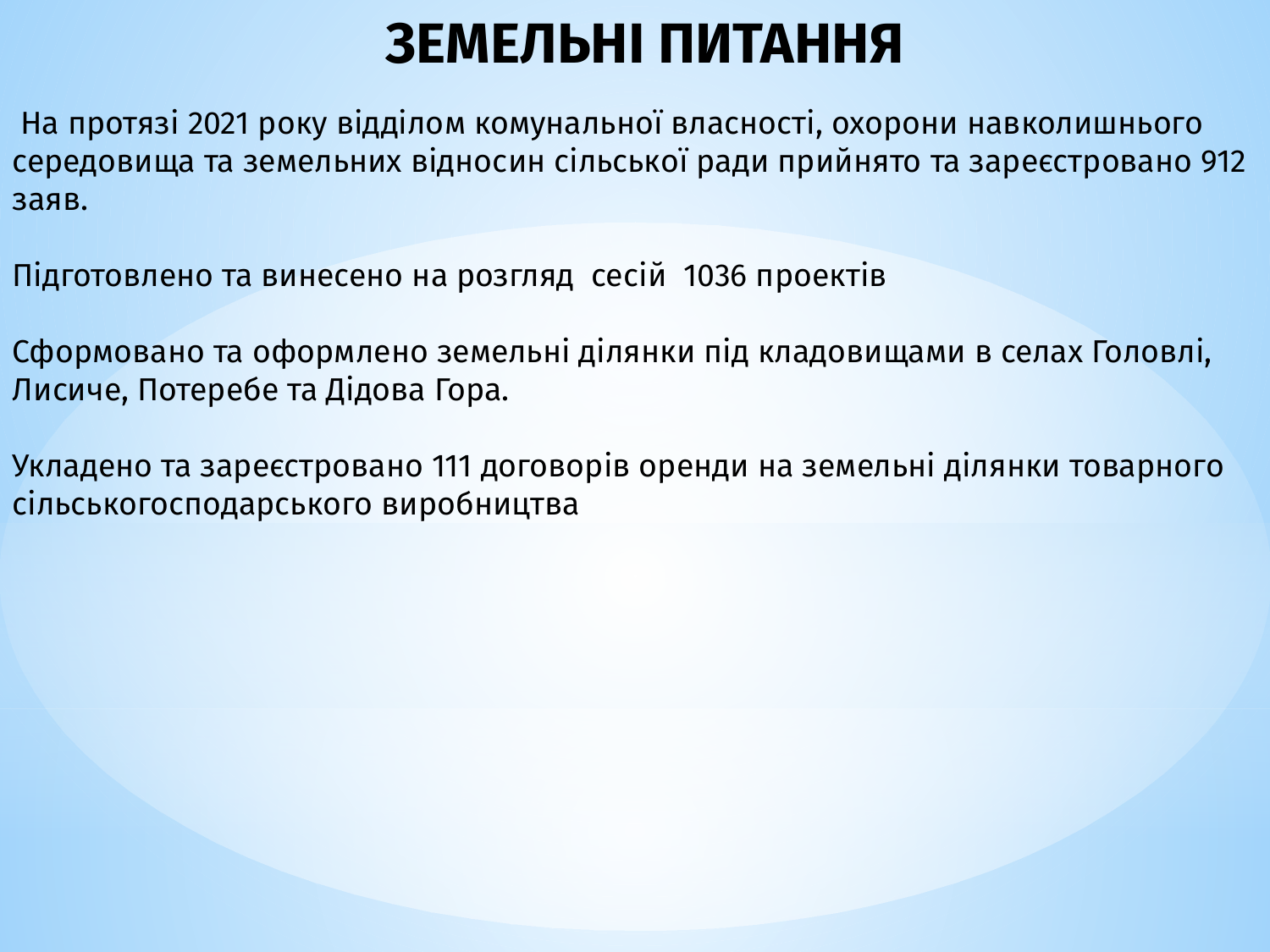

# Земельні питання
 На протязі 2021 року відділом комунальної власності, охорони навколишнього середовища та земельних відносин сільської ради прийнято та зареєстровано 912 заяв.

Підготовлено та винесено на розгляд  сесій  1036 проектів

Сформовано та оформлено земельні ділянки під кладовищами в селах Головлі, Лисиче, Потеребе та Дідова Гора.

Укладено та зареєстровано 111 договорів оренди на земельні ділянки товарного сільськогосподарського виробництва